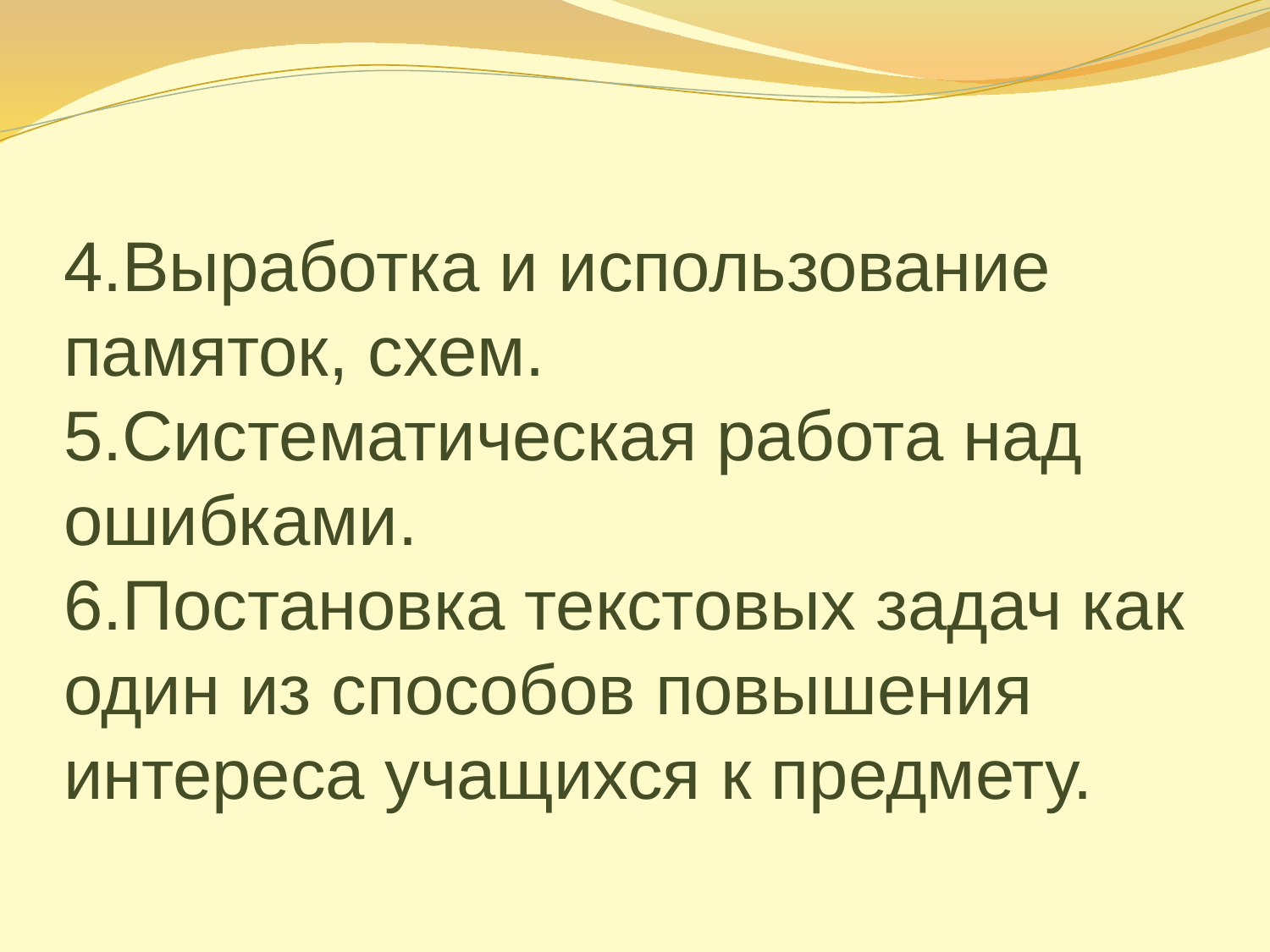

# 4.Выработка и использование памяток, схем. 5.Систематическая работа над ошибками. 6.Постановка текстовых задач как один из способов повышения интереса учащихся к предмету.